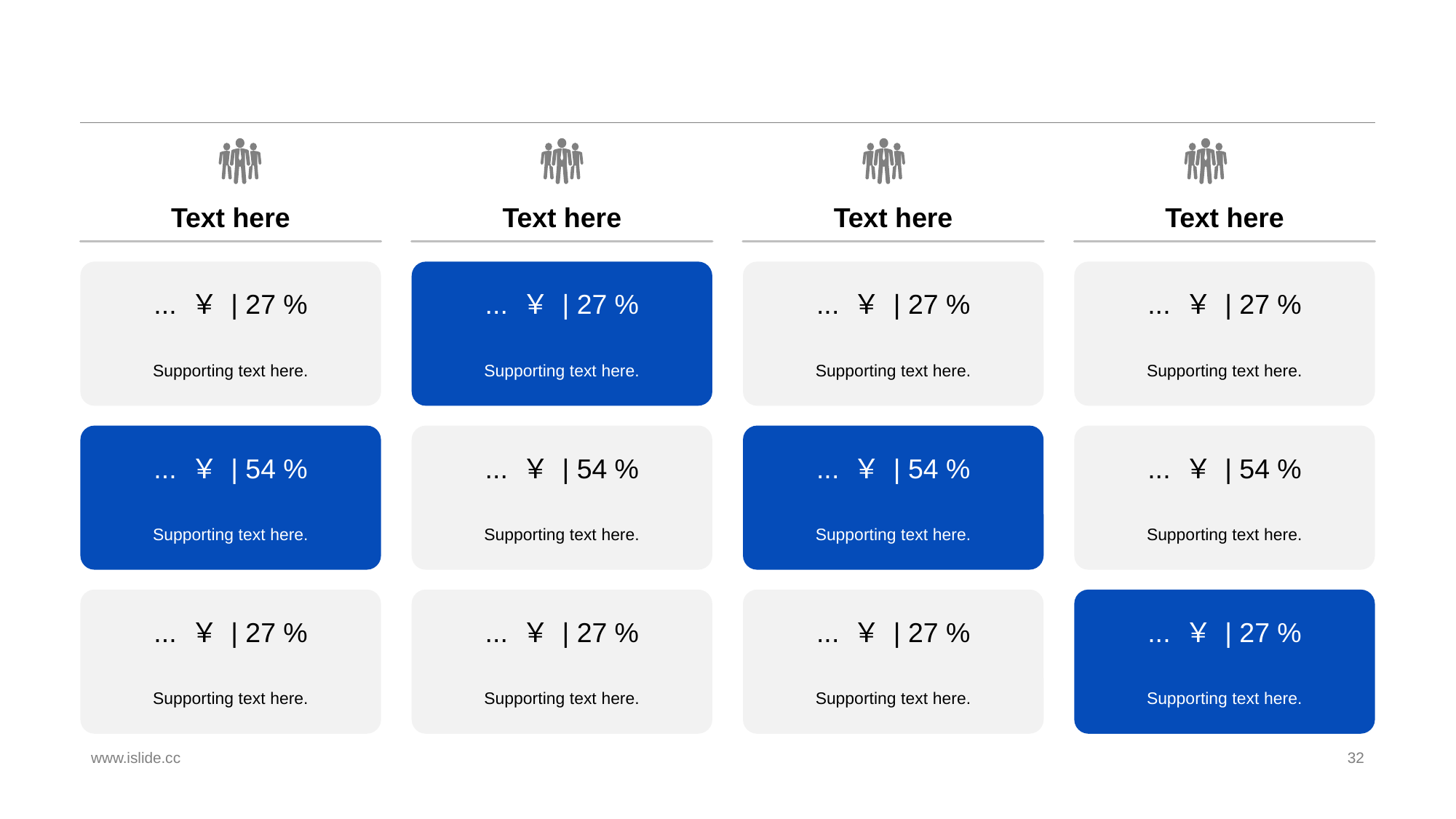

#

Text here
Text here
Text here
Text here

... ￥ | 27 %
Supporting text here.

... ￥ | 54 %
Supporting text here.

... ￥ | 27 %
Supporting text here.

... ￥ | 27 %
Supporting text here.

... ￥ | 54 %
Supporting text here.

... ￥ | 27 %
Supporting text here.

... ￥ | 27 %
Supporting text here.

... ￥ | 54 %
Supporting text here.

... ￥ | 27 %
Supporting text here.

... ￥ | 27 %
Supporting text here.

... ￥ | 54 %
Supporting text here.

... ￥ | 27 %
Supporting text here.
www.islide.cc
32